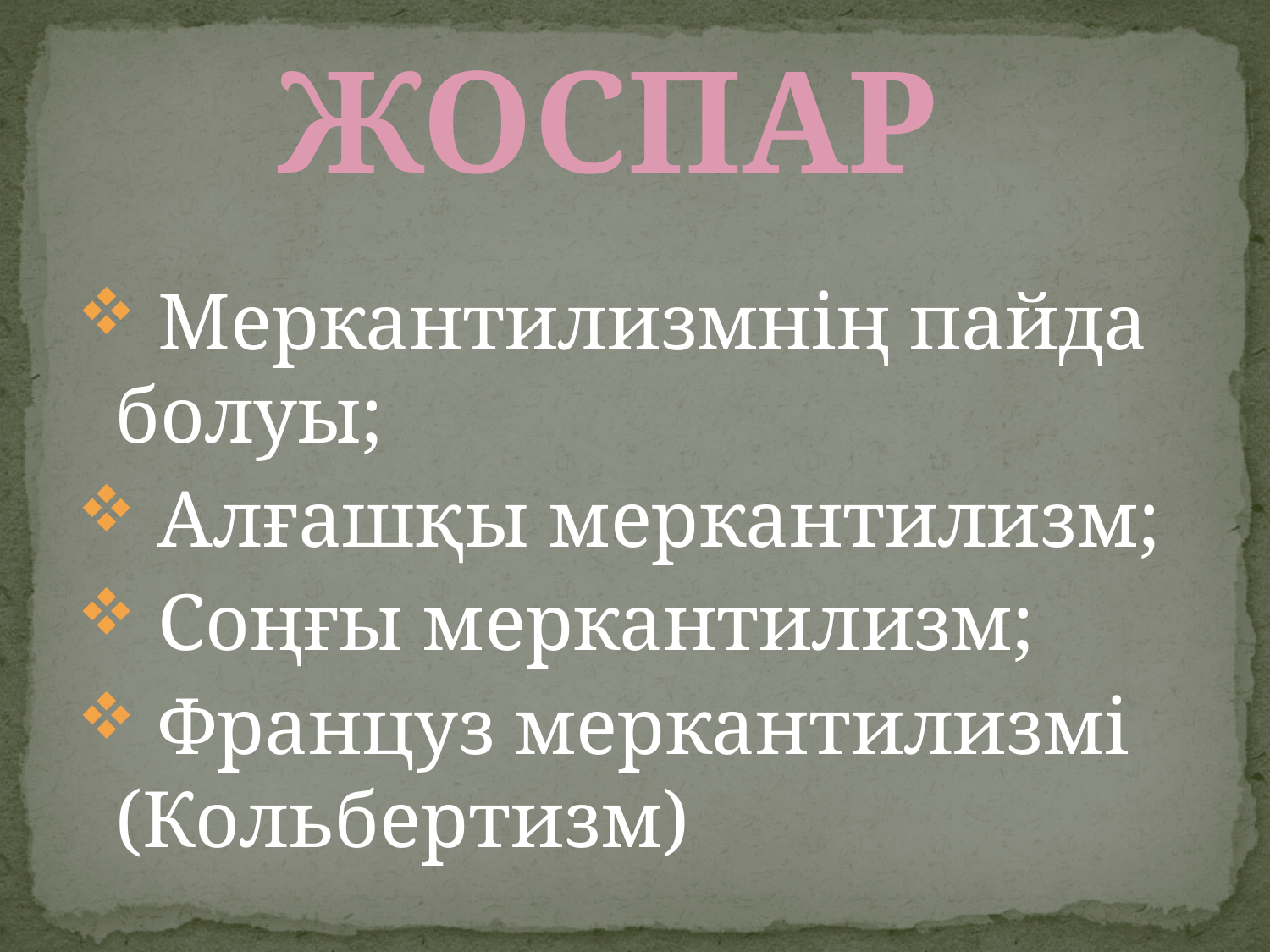

ЖОСПАР
 Меркантилизмнің пайда болуы;
 Алғашқы меркантилизм;
 Соңғы меркантилизм;
 Француз меркантилизмі (Кольбертизм)